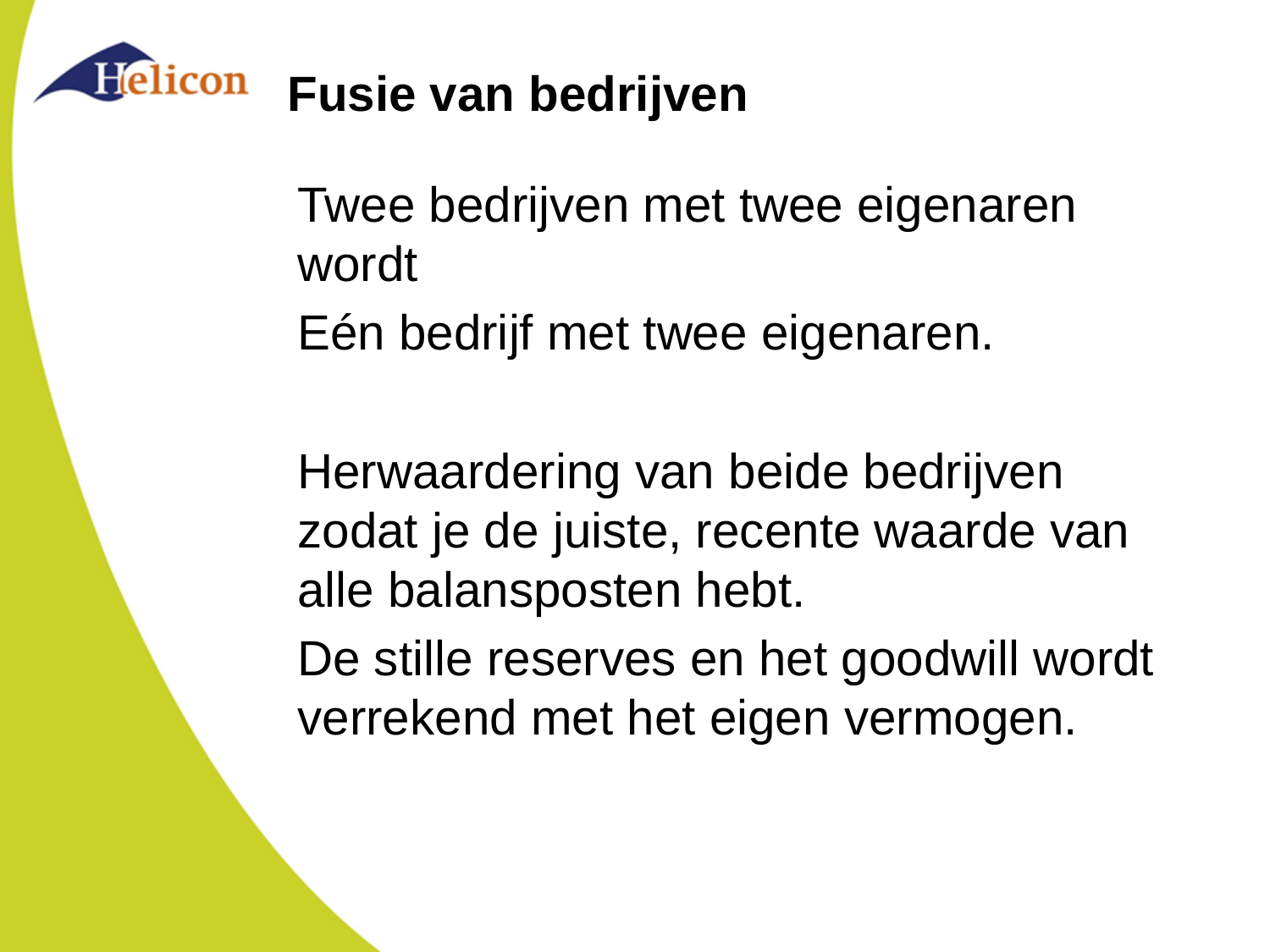

# Fusie van bedrijven
Twee bedrijven met twee eigenaren wordt
Eén bedrijf met twee eigenaren.

Herwaardering van beide bedrijven zodat je de juiste, recente waarde van alle balansposten hebt.
De stille reserves en het goodwill wordt verrekend met het eigen vermogen.